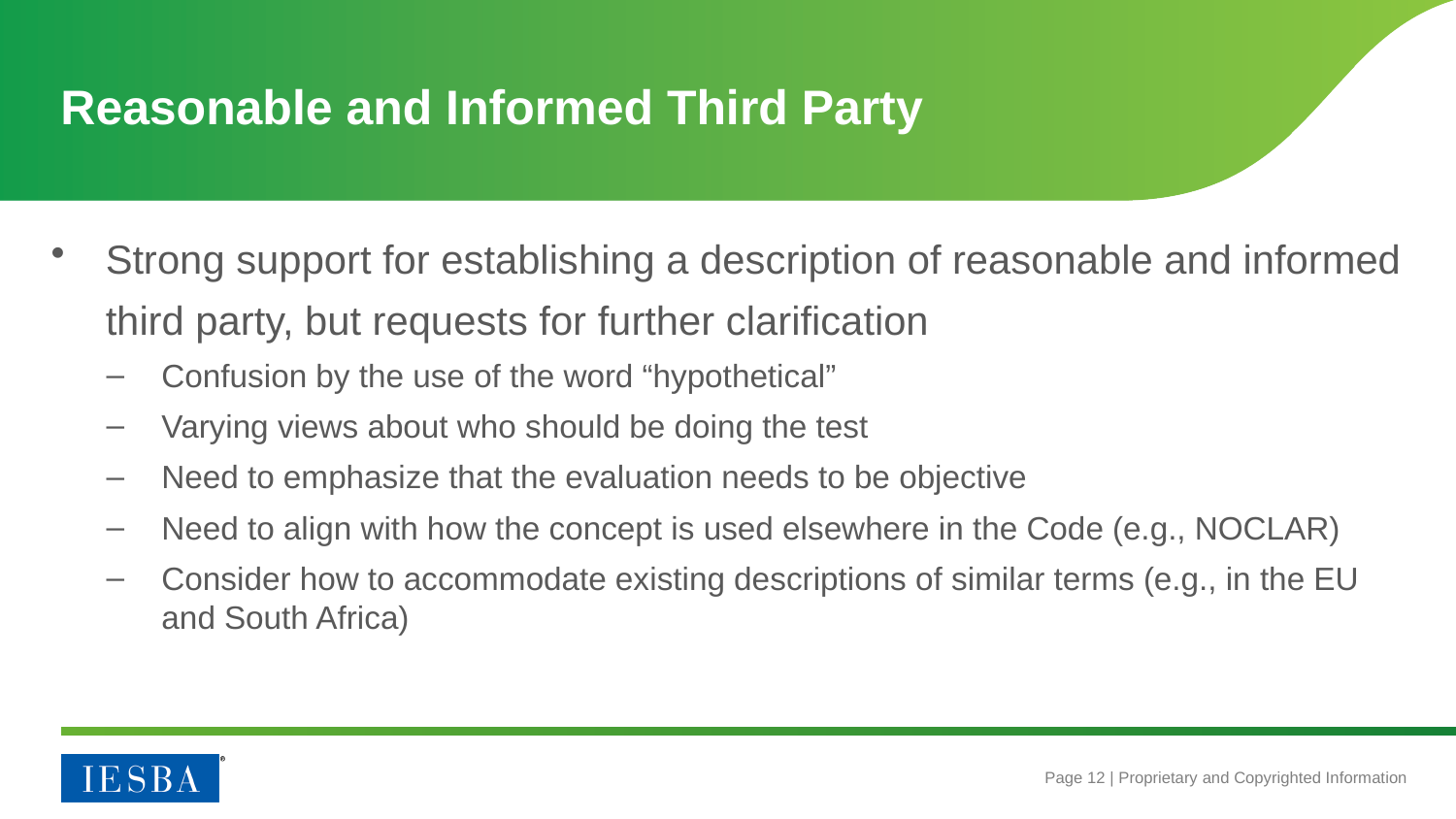

# Reasonable and Informed Third Party
Strong support for establishing a description of reasonable and informed third party, but requests for further clarification
Confusion by the use of the word “hypothetical”
Varying views about who should be doing the test
Need to emphasize that the evaluation needs to be objective
Need to align with how the concept is used elsewhere in the Code (e.g., NOCLAR)
Consider how to accommodate existing descriptions of similar terms (e.g., in the EU and South Africa)